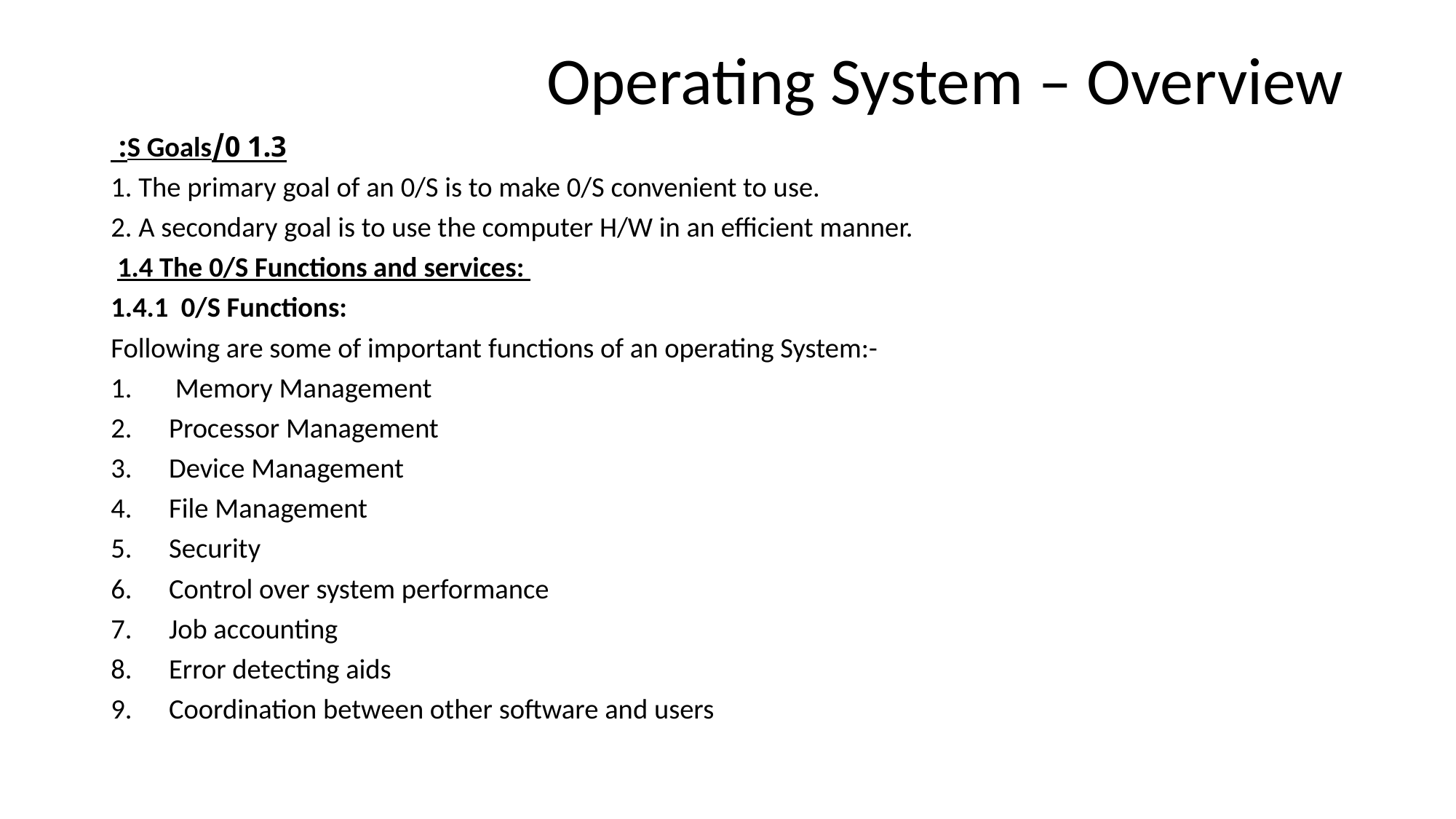

# Operating System – Overview
1.3 0/S Goals:
1. The primary goal of an 0/S is to make 0/S convenient to use.
2. A secondary goal is to use the computer H/W in an efficient manner.
 1.4 The 0/S Functions and services:
1.4.1  0/S Functions:
Following are some of important functions of an operating System:-
 Memory Management
Processor Management
Device Management
File Management
Security
Control over system performance
Job accounting
Error detecting aids
Coordination between other software and users